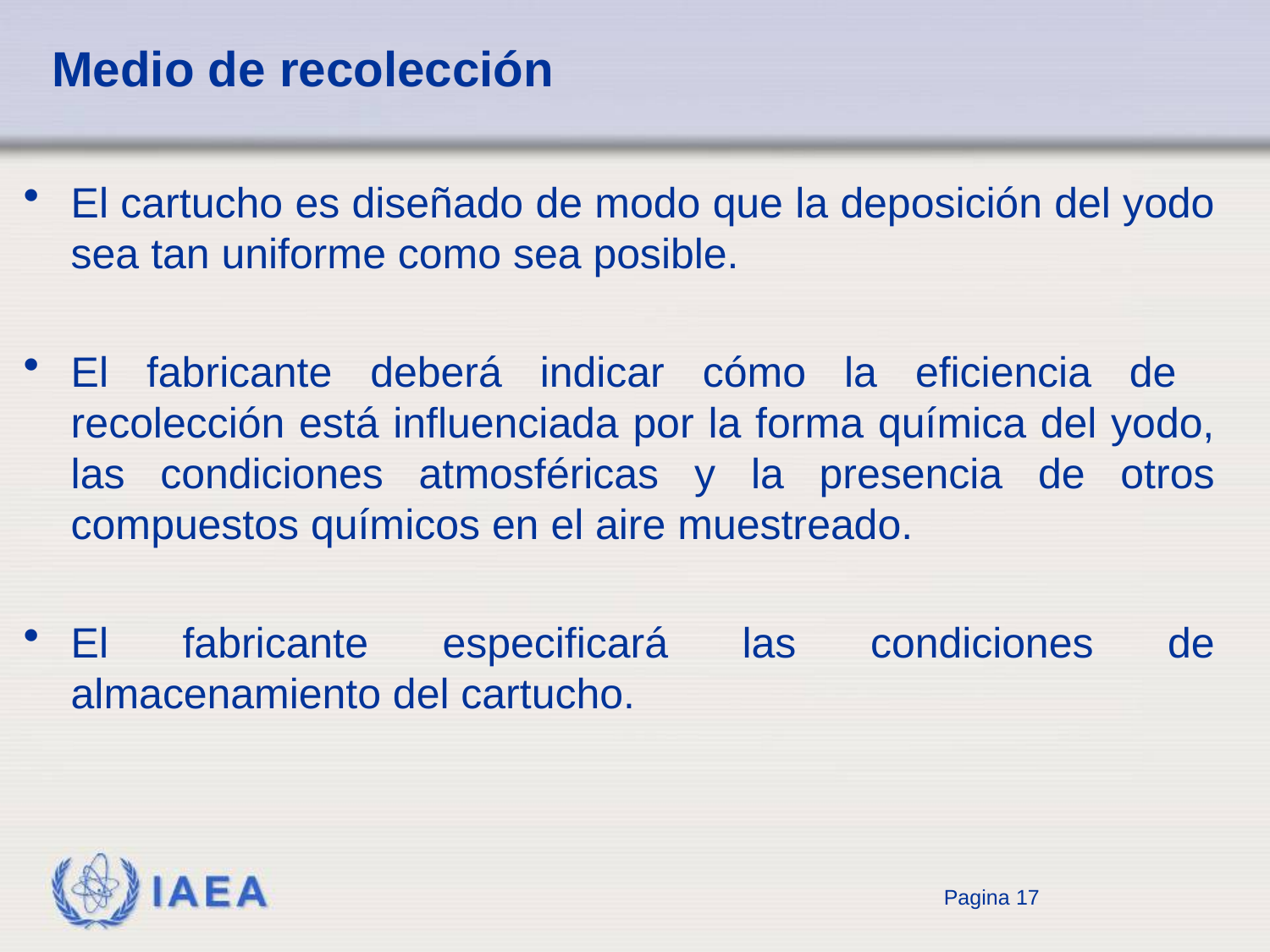

# Medio de recolección
El cartucho es diseñado de modo que la deposición del yodo sea tan uniforme como sea posible.

El fabricante deberá indicar cómo la eficiencia de  recolección está influenciada por la forma química del yodo, las condiciones atmosféricas y la presencia de otros compuestos químicos en el aire muestreado.

El fabricante especificará las condiciones de almacenamiento del cartucho.